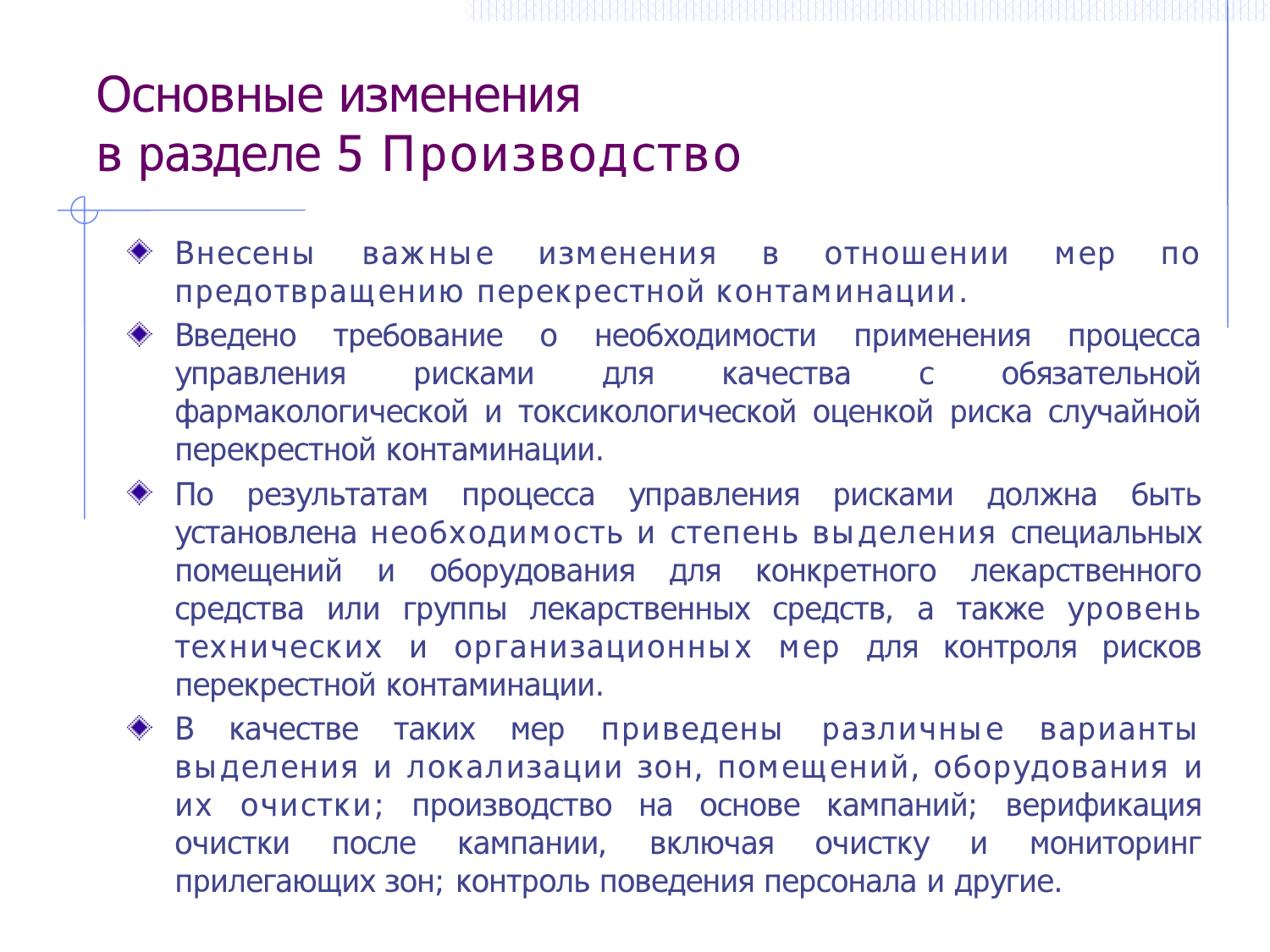

Основные изменения
в разделе 5 Производство
Внесены важные изменения в отношении мер по предотвращению перекрестной контаминации.
Введено требование о необходимости применения процесса управления рисками для качества с обязательной фармакологической и токсикологической оценкой риска случайной перекрестной контаминации.
По результатам процесса управления рисками должна быть установлена необходимость и степень выделения специальных помещений и оборудования для конкретного лекарственного средства или группы лекарственных средств, а также уровень технических и организационных мер для контроля рисков перекрестной контаминации.
В качестве таких мер приведены различные варианты выделения и локализации зон, помещений, оборудования и их очистки; производство на основе кампаний; верификация очистки после кампании, включая очистку и мониторинг прилегающих зон; контроль поведения персонала и другие.